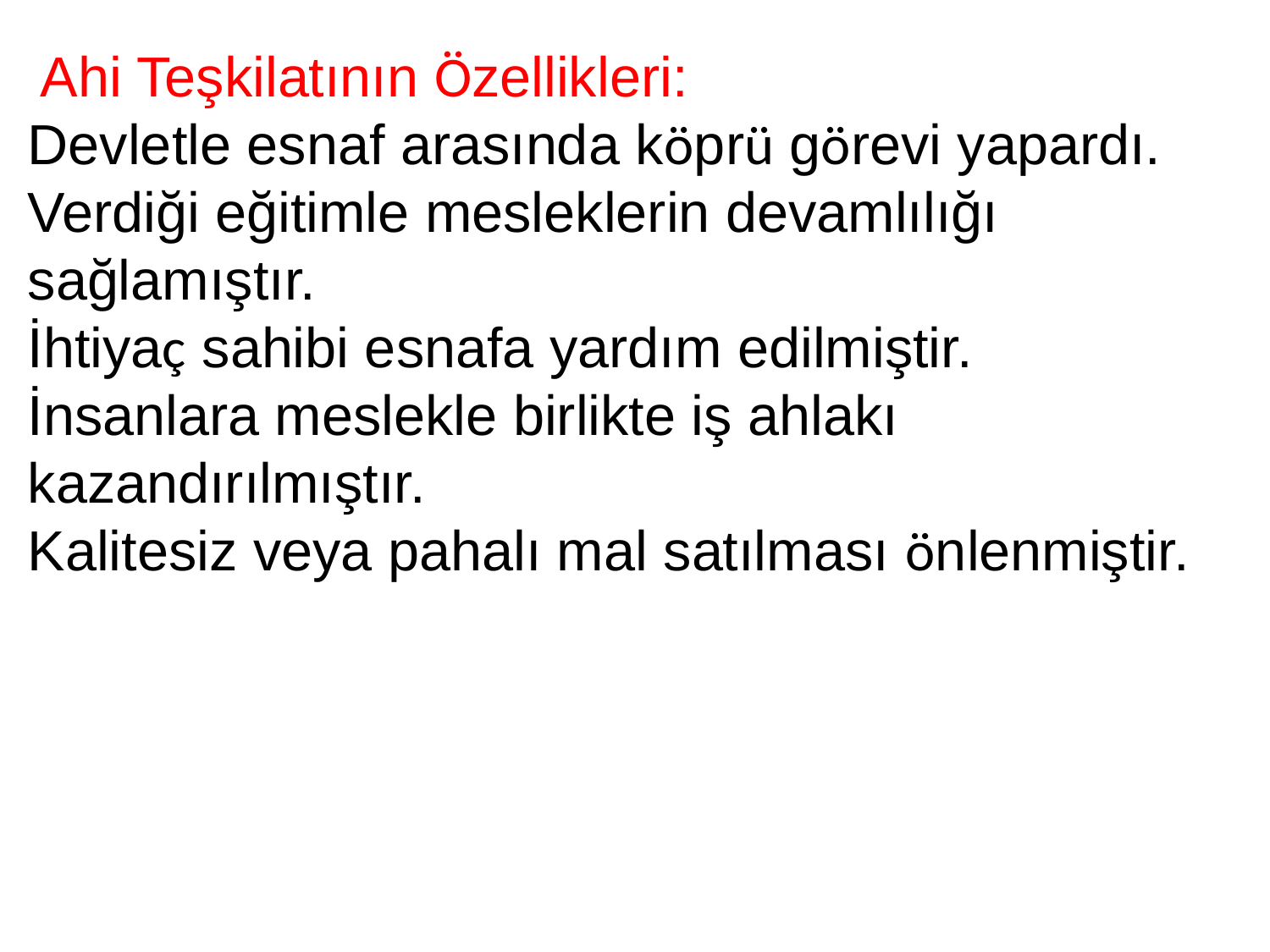

Ahi Teşkilatının Özellikleri:
Devletle esnaf arasında köprü görevi yapardı.
Verdiği eğitimle mesleklerin devamlılığı sağlamıştır.
İhtiyaç sahibi esnafa yardım edilmiştir.
İnsanlara meslekle birlikte iş ahlakı kazandırılmıştır.
Kalitesiz veya pahalı mal satılması önlenmiştir.